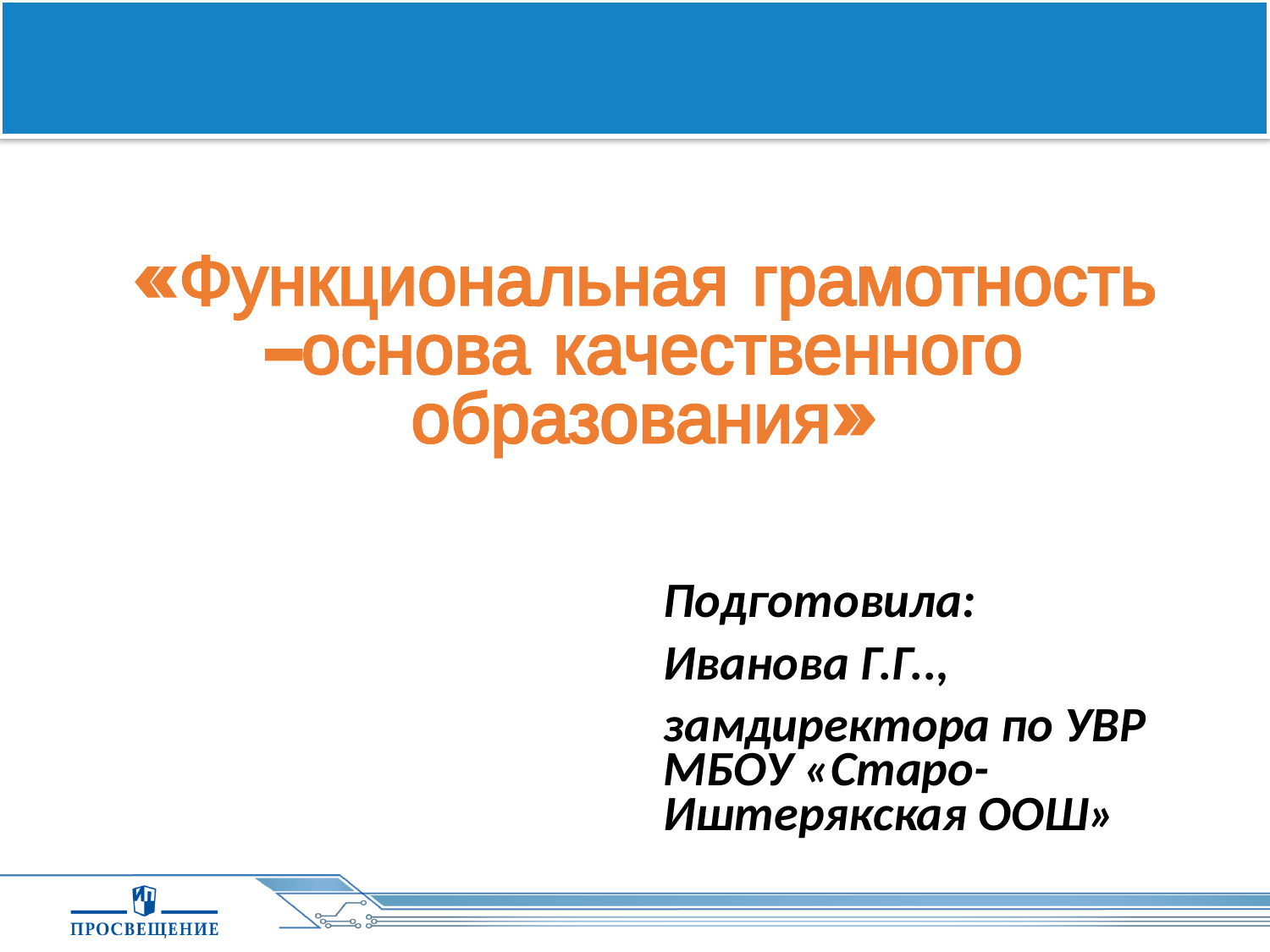

«Функциональная грамотность –основа качественного образования»
Подготовила:
Иванова Г.Г..,
замдиректора по УВР МБОУ «Старо-Иштерякская ООШ»